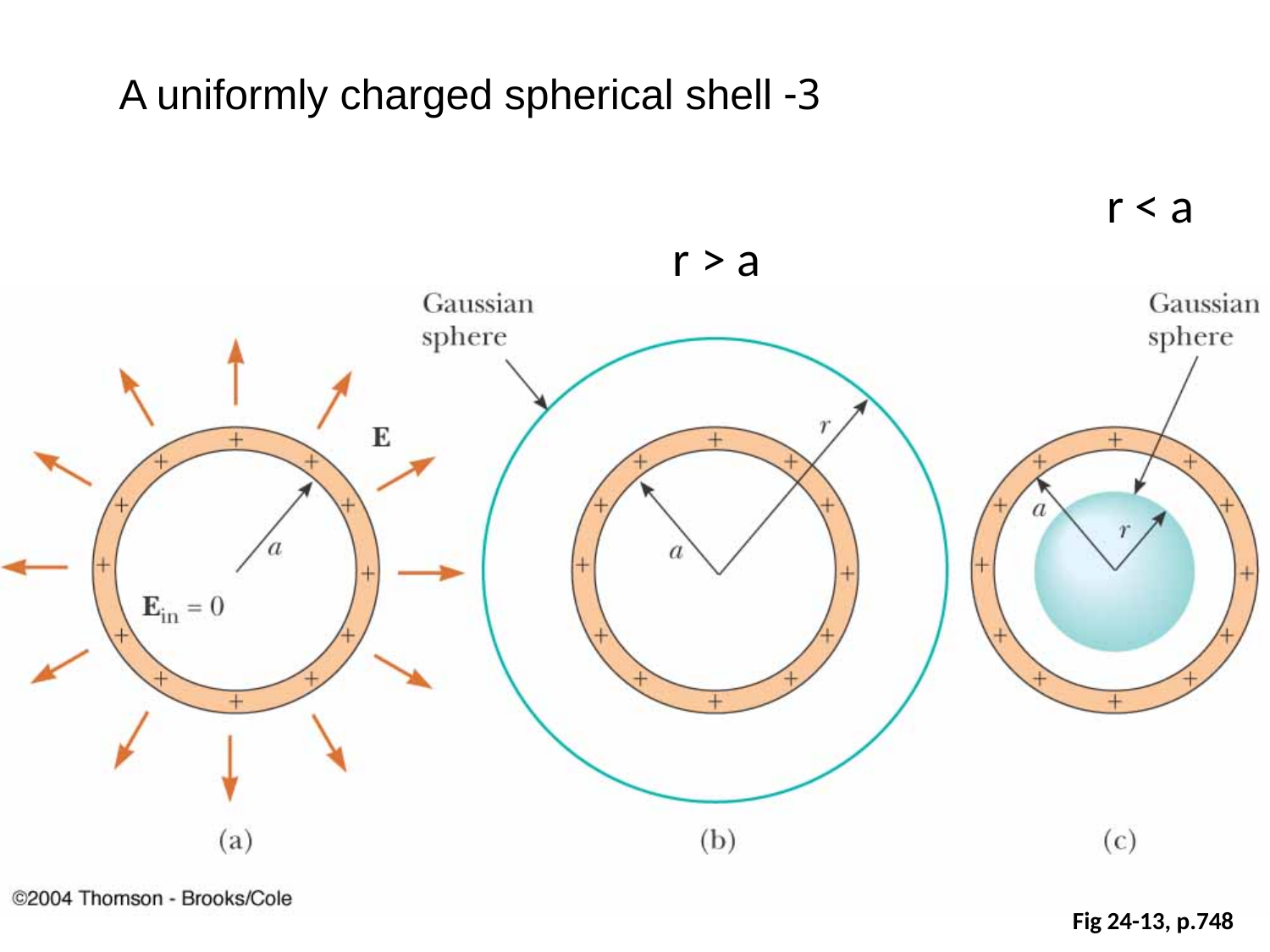

3- A uniformly charged spherical shell
r < a
r > a

Fig 24-13, p.748